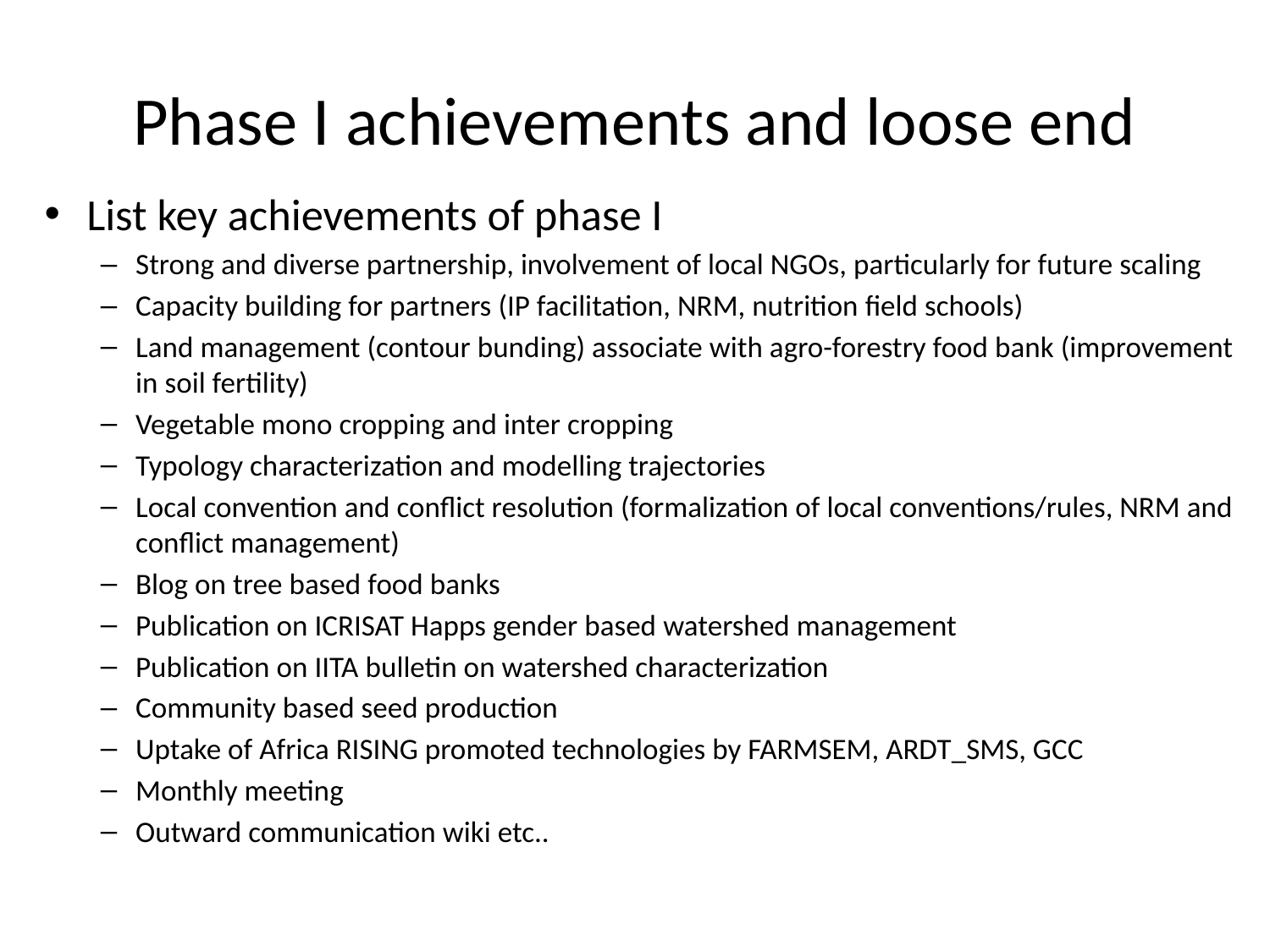

# Phase I achievements and loose end
List key achievements of phase I
Strong and diverse partnership, involvement of local NGOs, particularly for future scaling
Capacity building for partners (IP facilitation, NRM, nutrition field schools)
Land management (contour bunding) associate with agro-forestry food bank (improvement in soil fertility)
Vegetable mono cropping and inter cropping
Typology characterization and modelling trajectories
Local convention and conflict resolution (formalization of local conventions/rules, NRM and conflict management)
Blog on tree based food banks
Publication on ICRISAT Happs gender based watershed management
Publication on IITA bulletin on watershed characterization
Community based seed production
Uptake of Africa RISING promoted technologies by FARMSEM, ARDT_SMS, GCC
Monthly meeting
Outward communication wiki etc..